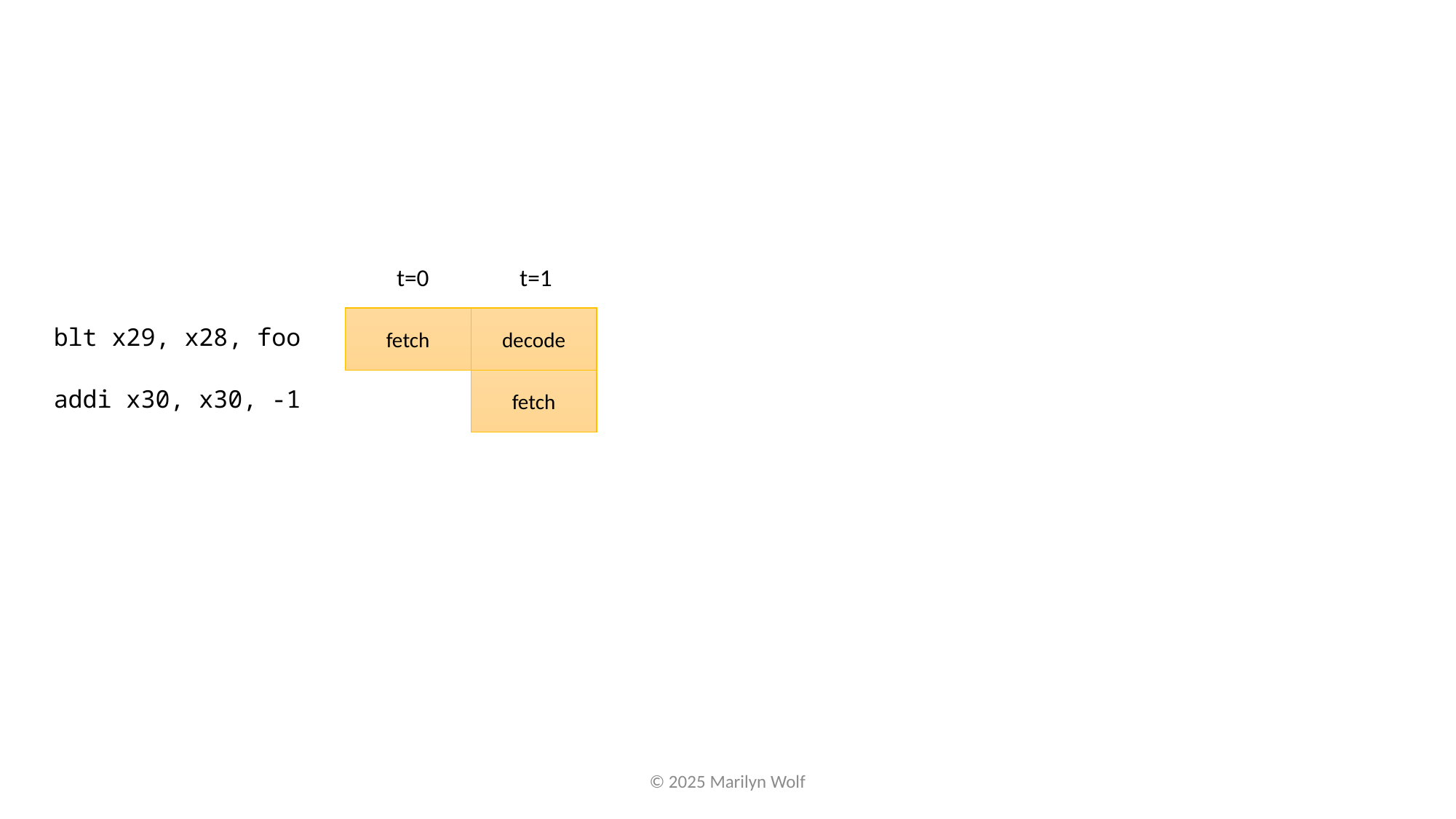

t=0
t=1
fetch
decode
blt x29, x28, foo
fetch
addi x30, x30, -1
© 2025 Marilyn Wolf